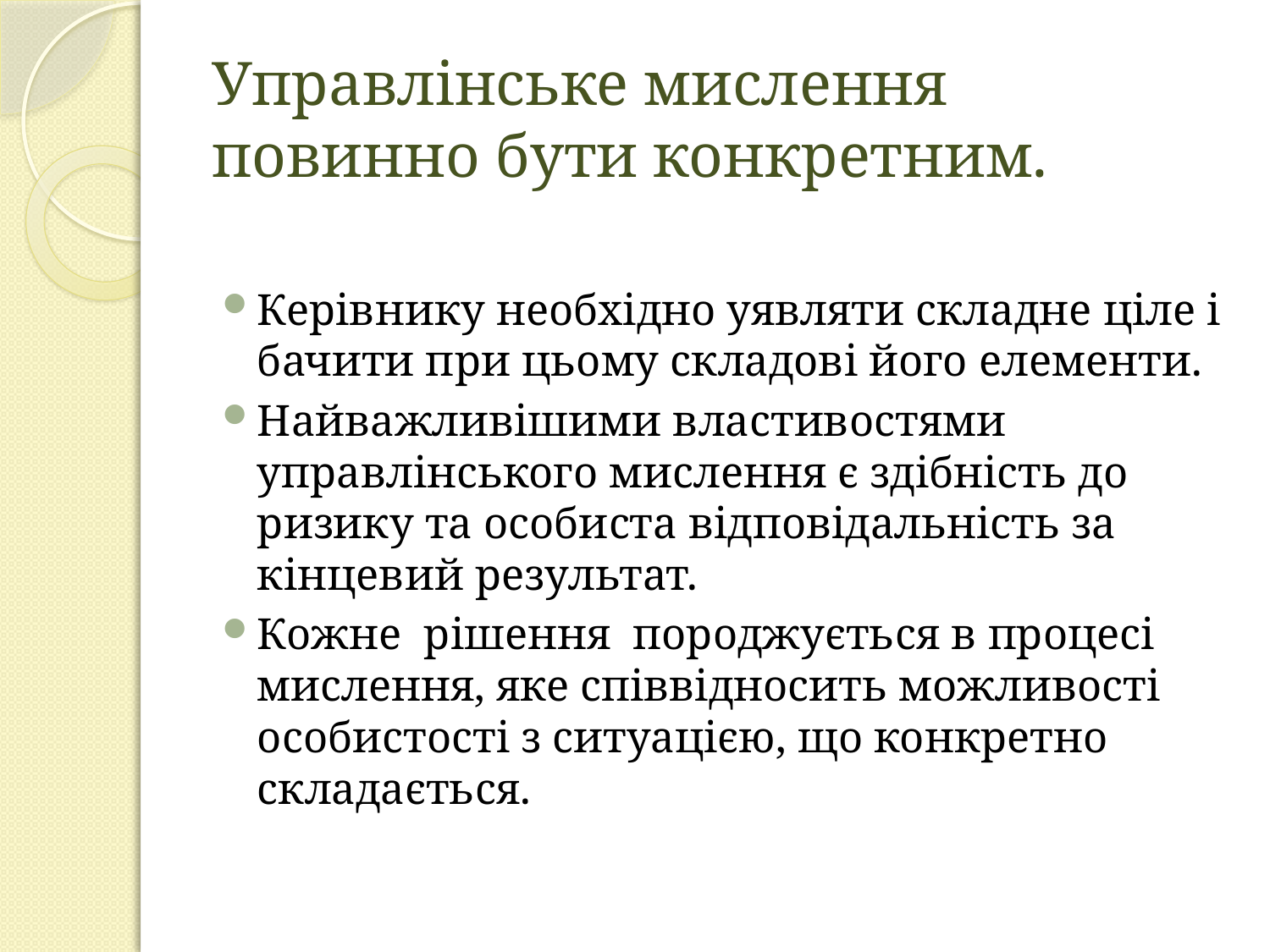

# Управлінське мислення повинно бути конкретним.
Керівнику необхідно уявляти складне ціле і бачити при цьому складові його елементи.
Найважливішими властивостями управлінського мислення є здібність до ризику та особиста відповідальність за кінцевий результат.
Кожне  рішення  породжується в процесі мислення, яке співвідносить можливості особистості з ситуацією, що конкретно складається.